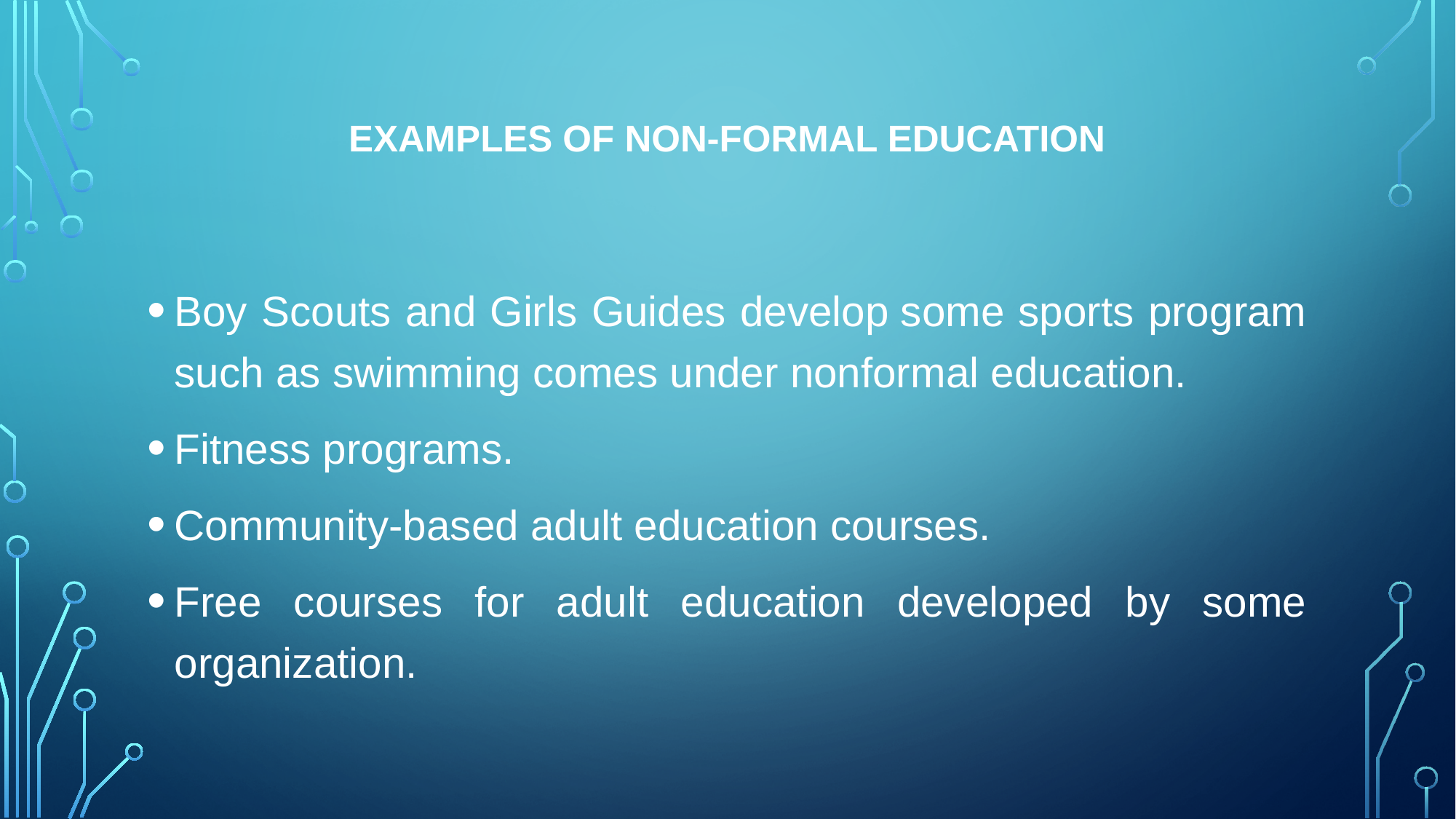

# Examples of Non-formal Education
Boy Scouts and Girls Guides develop some sports program such as swimming comes under nonformal education.
Fitness programs.
Community-based adult education courses.
Free courses for adult education developed by some organization.